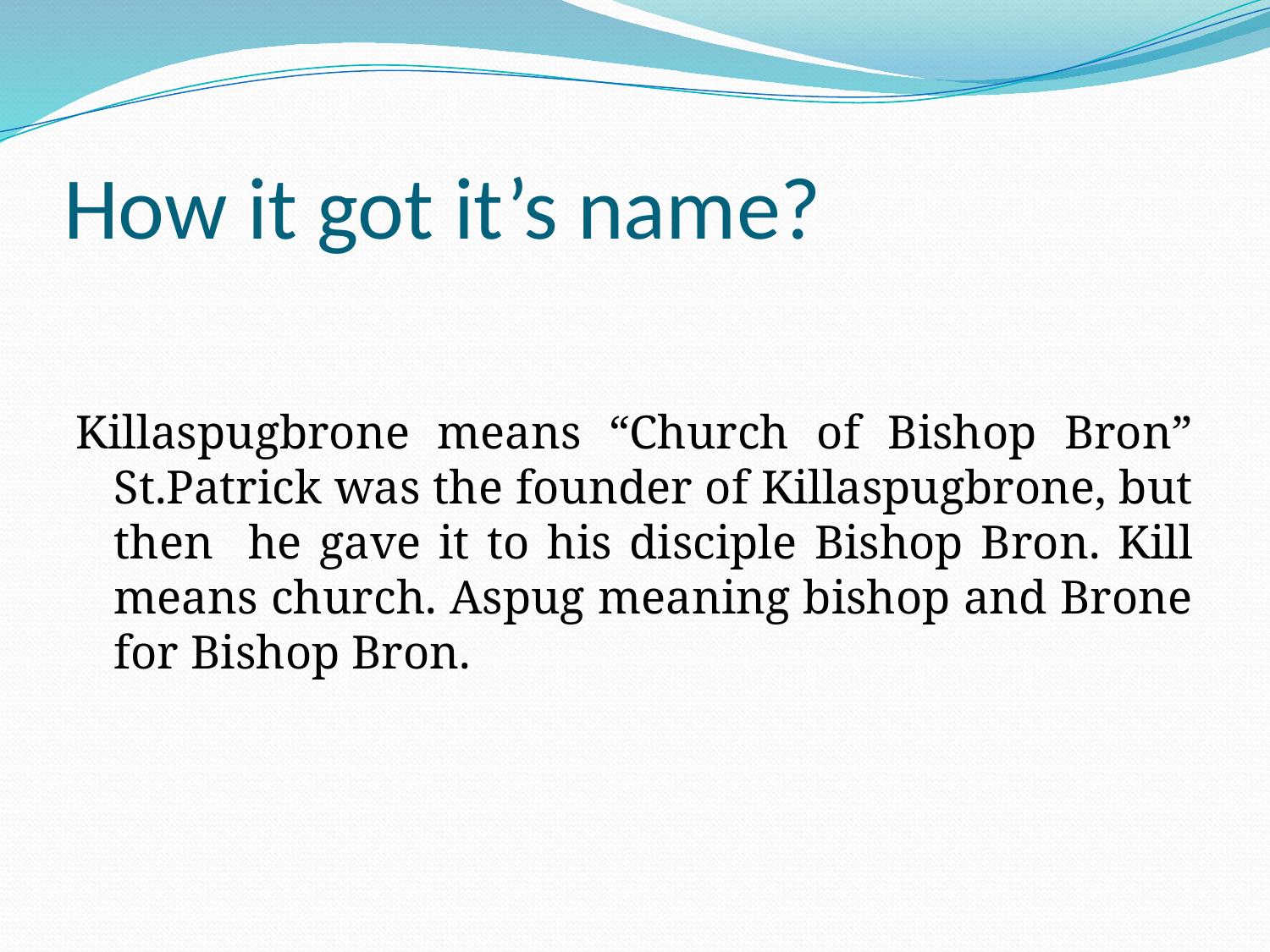

# How it got it’s name?

Killaspugbrone means “Church of Bishop Bron” St.Patrick was the founder of Killaspugbrone, but then  he gave it to his disciple Bishop Bron. Kill means church. Aspug meaning bishop and Brone for Bishop Bron.